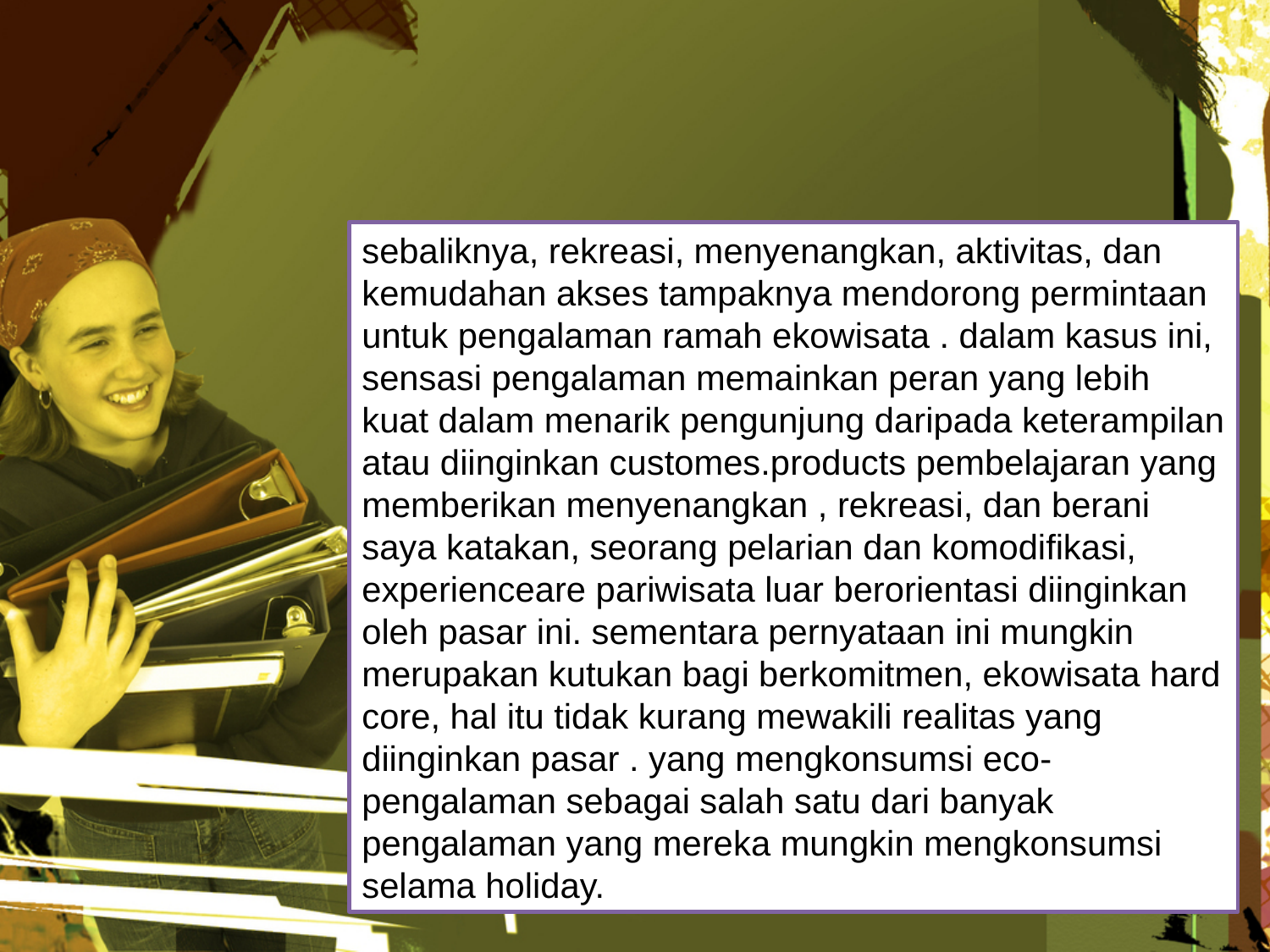

sebaliknya, rekreasi, menyenangkan, aktivitas, dan kemudahan akses tampaknya mendorong permintaan untuk pengalaman ramah ekowisata . dalam kasus ini, sensasi pengalaman memainkan peran yang lebih kuat dalam menarik pengunjung daripada keterampilan atau diinginkan customes.products pembelajaran yang memberikan menyenangkan , rekreasi, dan berani saya katakan, seorang pelarian dan komodifikasi, experienceare pariwisata luar berorientasi diinginkan oleh pasar ini. sementara pernyataan ini mungkin merupakan kutukan bagi berkomitmen, ekowisata hard core, hal itu tidak kurang mewakili realitas yang diinginkan pasar . yang mengkonsumsi eco-pengalaman sebagai salah satu dari banyak pengalaman yang mereka mungkin mengkonsumsi selama holiday.